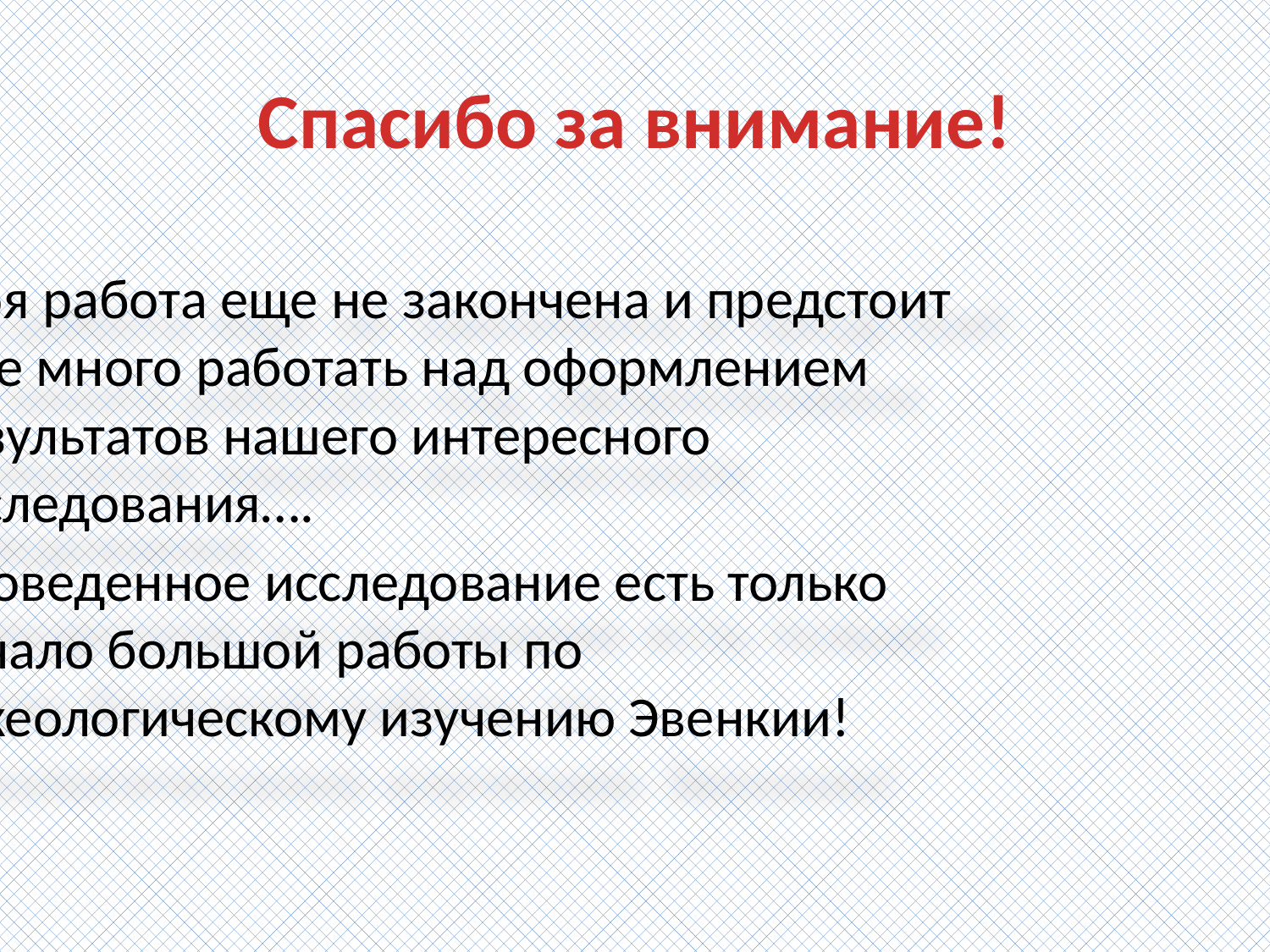

Спасибо за внимание!
Моя работа еще не закончена и предстоит еще много работать над оформлением результатов нашего интересного исследования….
Проведенное исследование есть только начало большой работы по археологическому изучению Эвенкии!